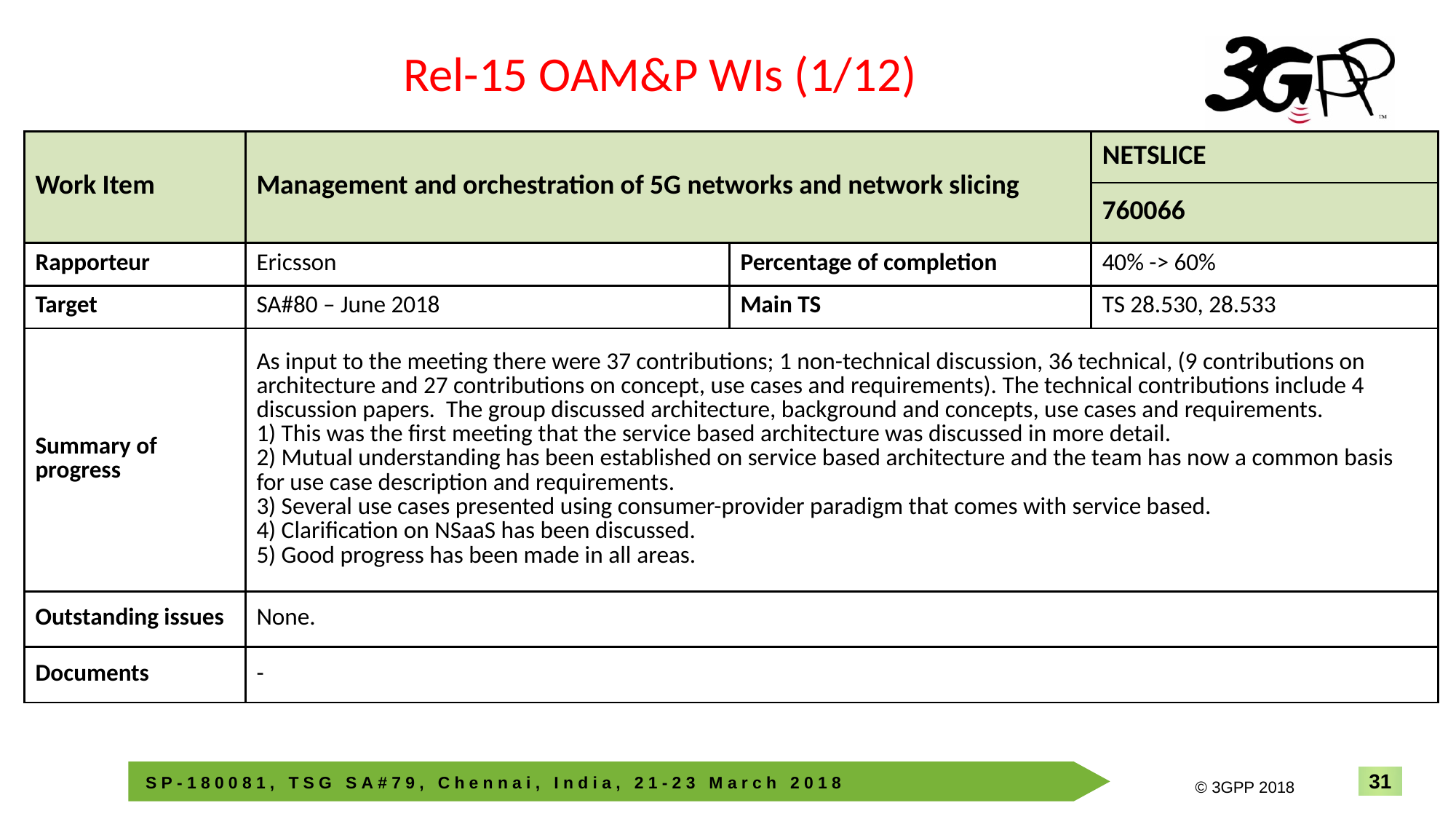

Rel-15 OAM&P WIs (1/12)
| Work Item | Management and orchestration of 5G networks and network slicing |  | NETSLICE |
| --- | --- | --- | --- |
|  |  |  | 760066 |
| Rapporteur | Ericsson | Percentage of completion | 40% -> 60% |
| Target | SA#80 – June 2018 | Main TS | TS 28.530, 28.533 |
| Summary of progress | As input to the meeting there were 37 contributions; 1 non-technical discussion, 36 technical, (9 contributions on architecture and 27 contributions on concept, use cases and requirements). The technical contributions include 4 discussion papers. The group discussed architecture, background and concepts, use cases and requirements. 1) This was the first meeting that the service based architecture was discussed in more detail. 2) Mutual understanding has been established on service based architecture and the team has now a common basis for use case description and requirements. 3) Several use cases presented using consumer-provider paradigm that comes with service based. 4) Clarification on NSaaS has been discussed. 5) Good progress has been made in all areas. |  |  |
| Outstanding issues | None. |  |  |
| Documents | - |  |  |